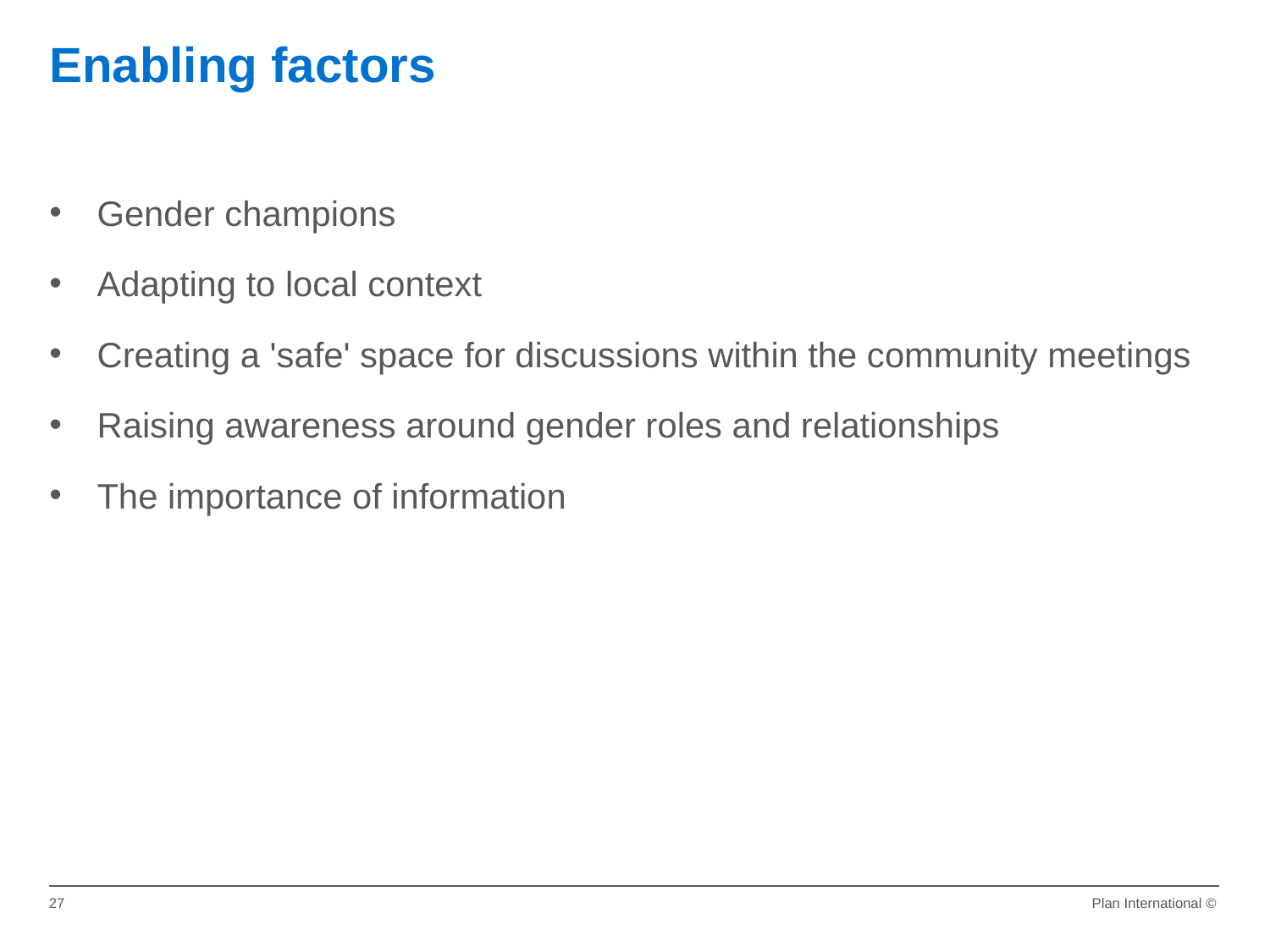

Enabling factors

Gender champions
Adapting to local context
Creating a 'safe' space for discussions within the community meetings
Raising awareness around gender roles and relationships
The importance of information

27